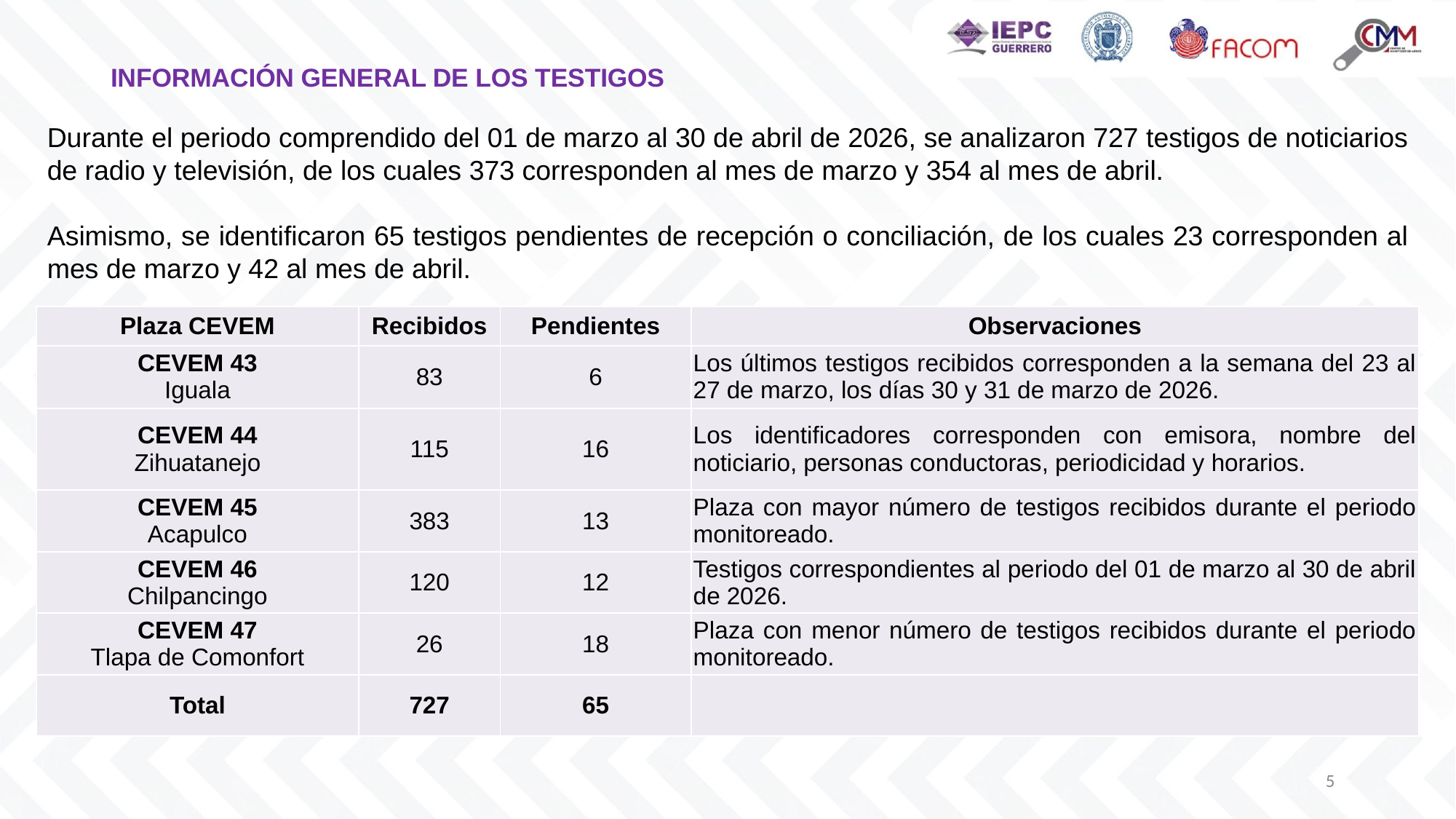

# INFORMACIÓN GENERAL DE LOS TESTIGOS
Durante el periodo comprendido del 01 de marzo al 30 de abril de 2026, se analizaron 727 testigos de noticiarios de radio y televisión, de los cuales 373 corresponden al mes de marzo y 354 al mes de abril.

Asimismo, se identificaron 65 testigos pendientes de recepción o conciliación, de los cuales 23 corresponden al mes de marzo y 42 al mes de abril.

| Plaza CEVEM | Recibidos | Pendientes | Observaciones |
| --- | --- | --- | --- |
| CEVEM 43 Iguala | 83 | 6 | Los últimos testigos recibidos corresponden a la semana del 23 al 27 de marzo, los días 30 y 31 de marzo de 2026. |
| CEVEM 44 Zihuatanejo | 115 | 16 | Los identificadores corresponden con emisora, nombre del noticiario, personas conductoras, periodicidad y horarios. |
| CEVEM 45 Acapulco | 383 | 13 | Plaza con mayor número de testigos recibidos durante el periodo monitoreado. |
| CEVEM 46 Chilpancingo | 120 | 12 | Testigos correspondientes al periodo del 01 de marzo al 30 de abril de 2026. |
| CEVEM 47 Tlapa de Comonfort | 26 | 18 | Plaza con menor número de testigos recibidos durante el periodo monitoreado. |
| Total | 727 | 65 |  |
5